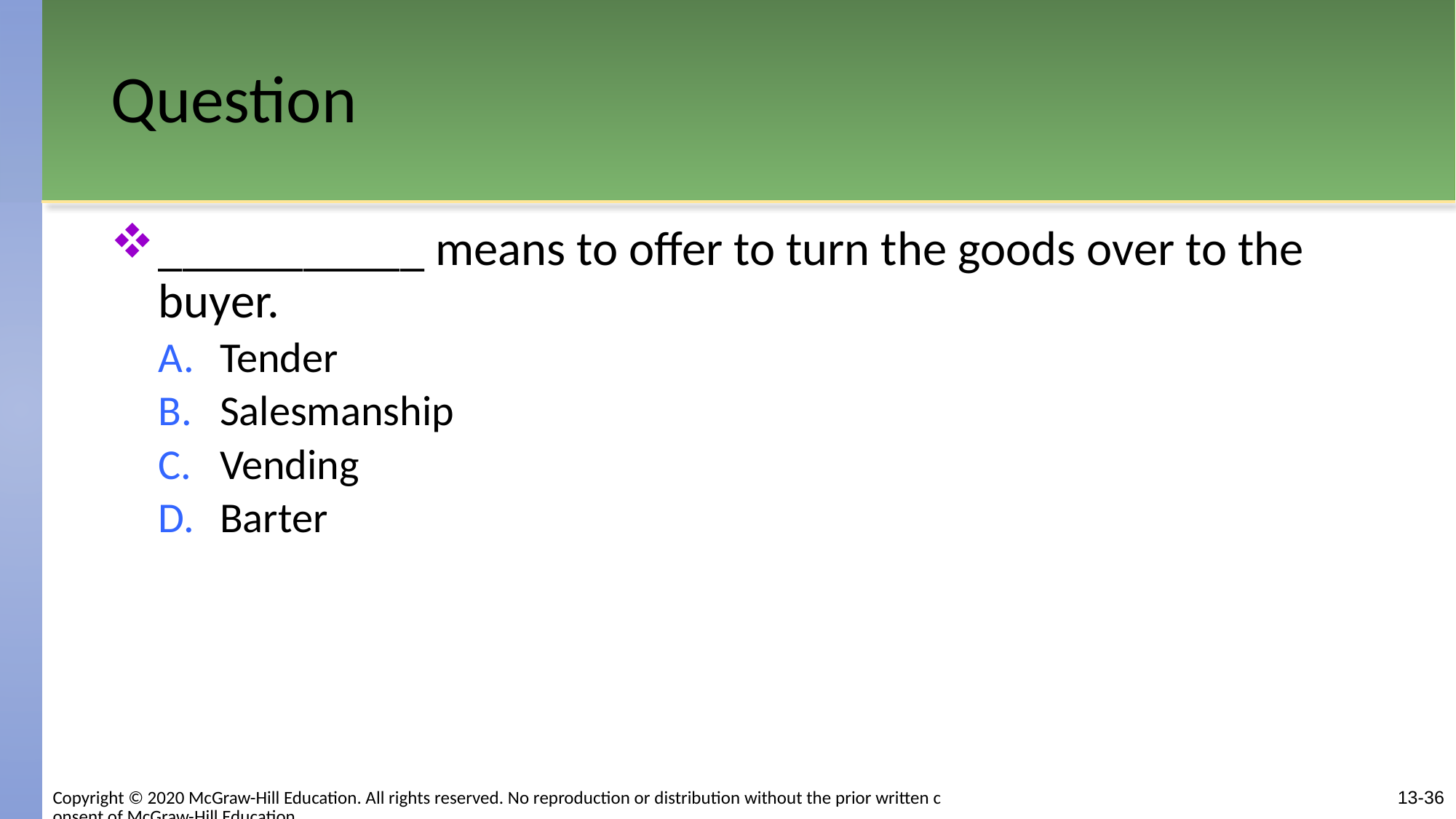

# Question
___________ means to offer to turn the goods over to the buyer.
Tender
Salesmanship
Vending
Barter
Copyright © 2020 McGraw-Hill Education. All rights reserved. No reproduction or distribution without the prior written consent of McGraw-Hill Education.
13-36